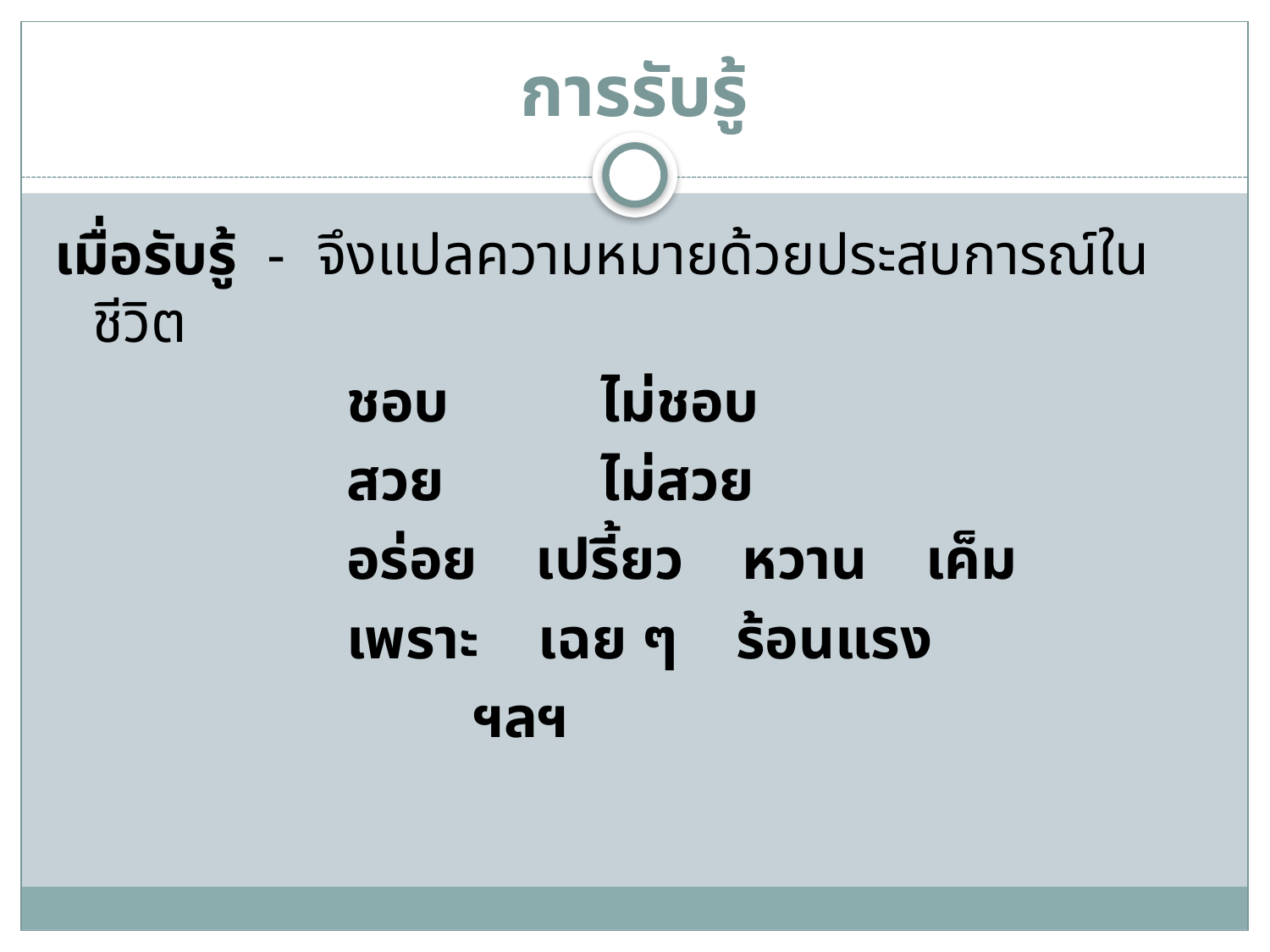

# การรับรู้
เมื่อรับรู้  -  จึงแปลความหมายด้วยประสบการณ์ในชีวิต
			ชอบ		ไม่ชอบ
			สวย		ไม่สวย
			อร่อย    เปรี้ยว    หวาน    เค็ม
			เพราะ    เฉย ๆ    ร้อนแรง
				ฯลฯ